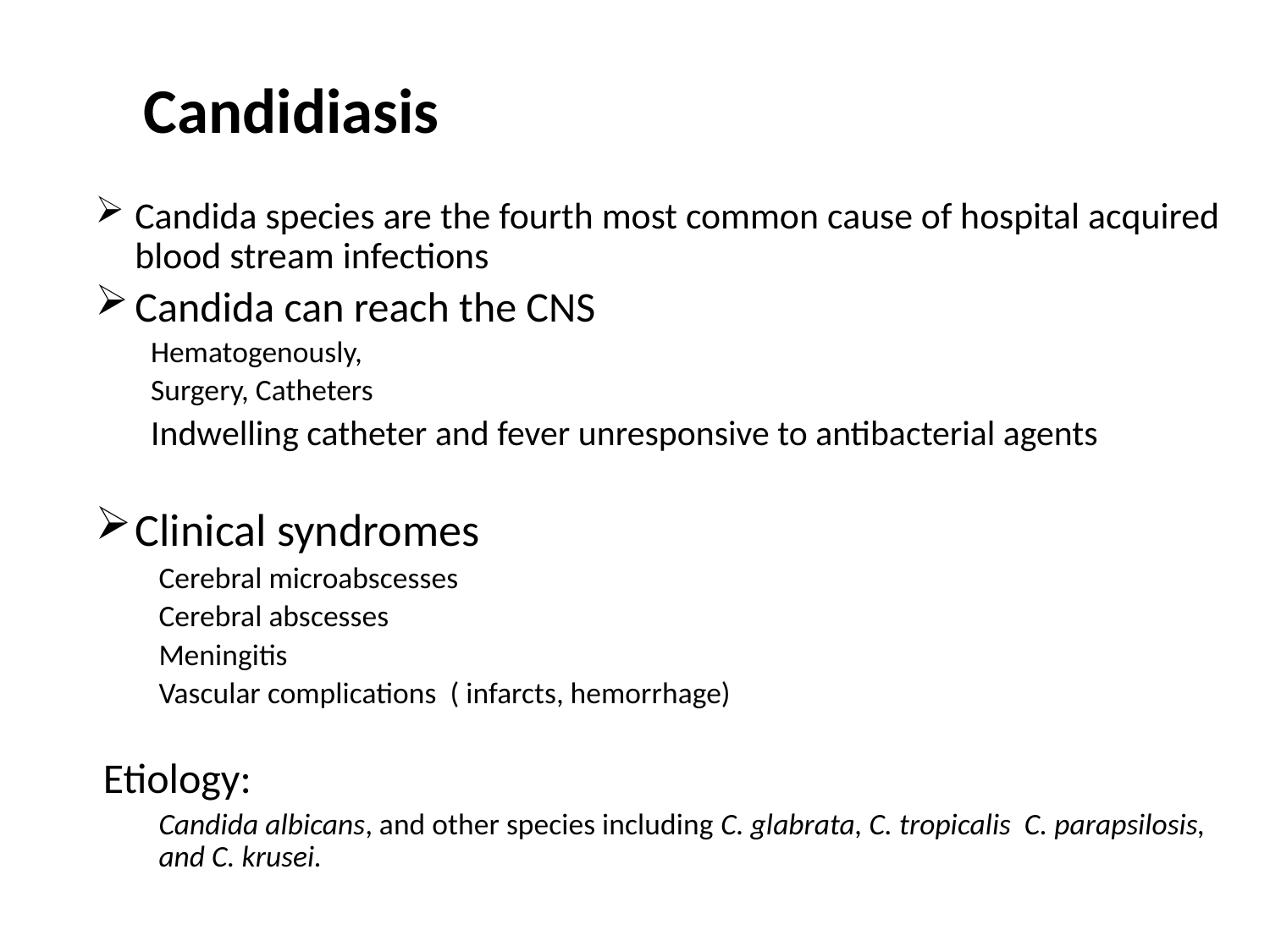

Candidiasis
Candida species are the fourth most common cause of hospital acquired blood stream infections
Candida can reach the CNS
Hematogenously,
Surgery, Catheters
Indwelling catheter and fever unresponsive to antibacterial agents

Clinical syndromes
Cerebral microabscesses
Cerebral abscesses
Meningitis
Vascular complications  ( infarcts, hemorrhage)

Etiology:
Candida albicans, and other species including C. glabrata, C. tropicalis  C. parapsilosis, and C. krusei.